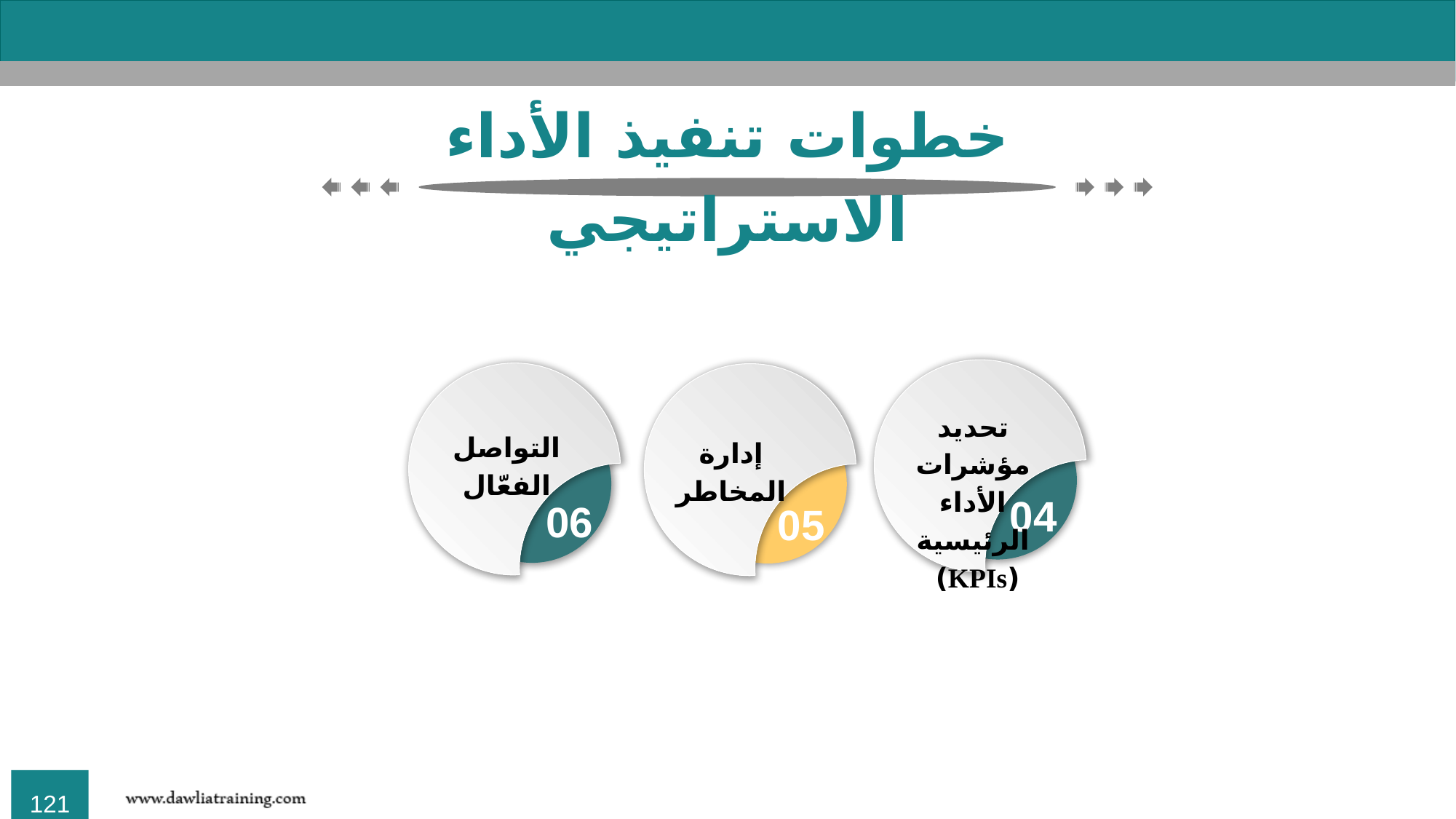

خطوات تنفيذ الأداء الاستراتيجي

تحديد مؤشرات الأداء الرئيسية (KPIs)

04

التواصل الفعّال
06

إدارة المخاطر
05